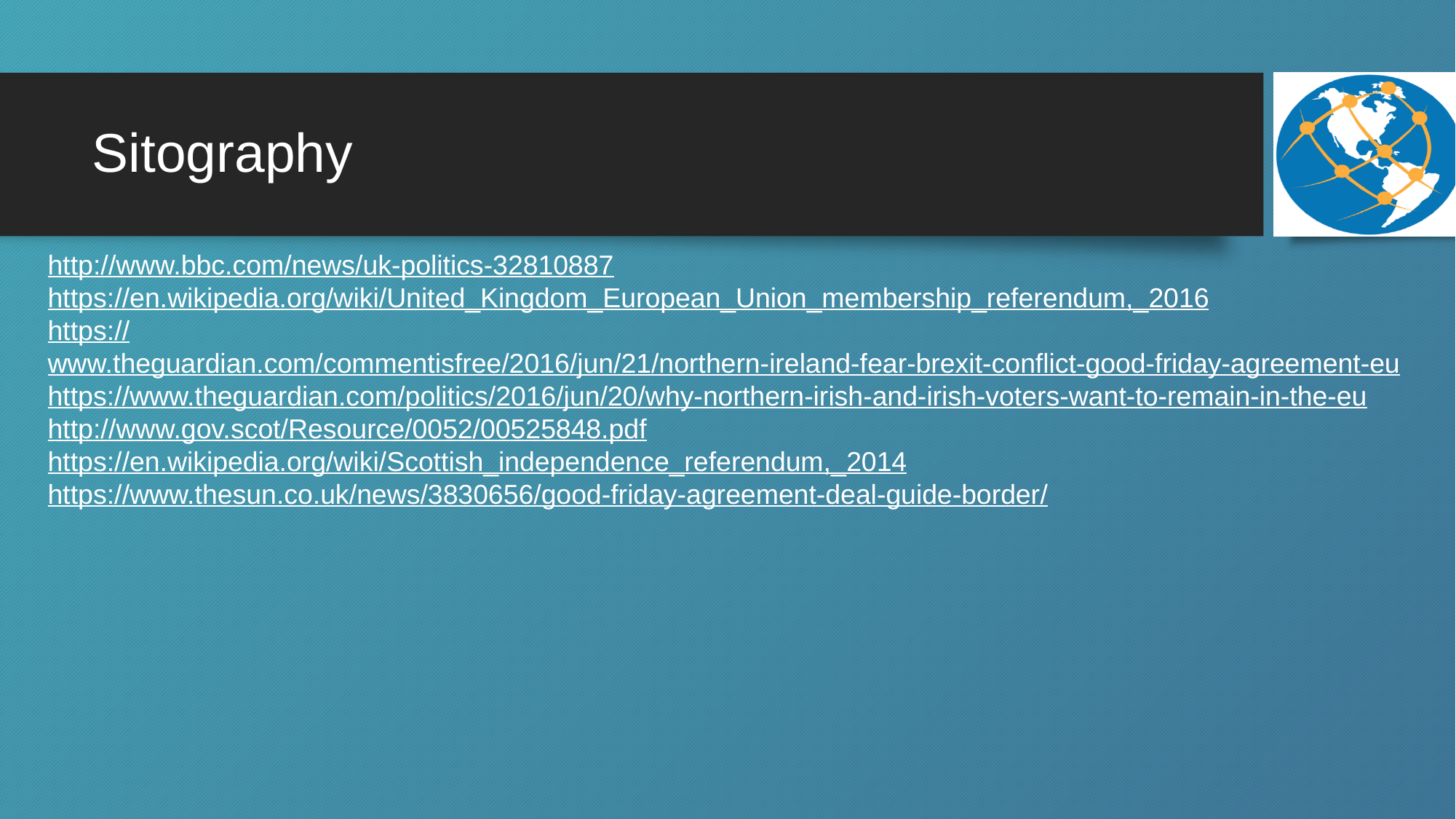

# Sitography
http://www.bbc.com/news/uk-politics-32810887
https://en.wikipedia.org/wiki/United_Kingdom_European_Union_membership_referendum,_2016
https://www.theguardian.com/commentisfree/2016/jun/21/northern-ireland-fear-brexit-conflict-good-friday-agreement-eu
https://www.theguardian.com/politics/2016/jun/20/why-northern-irish-and-irish-voters-want-to-remain-in-the-eu
http://www.gov.scot/Resource/0052/00525848.pdf
https://en.wikipedia.org/wiki/Scottish_independence_referendum,_2014
https://www.thesun.co.uk/news/3830656/good-friday-agreement-deal-guide-border/